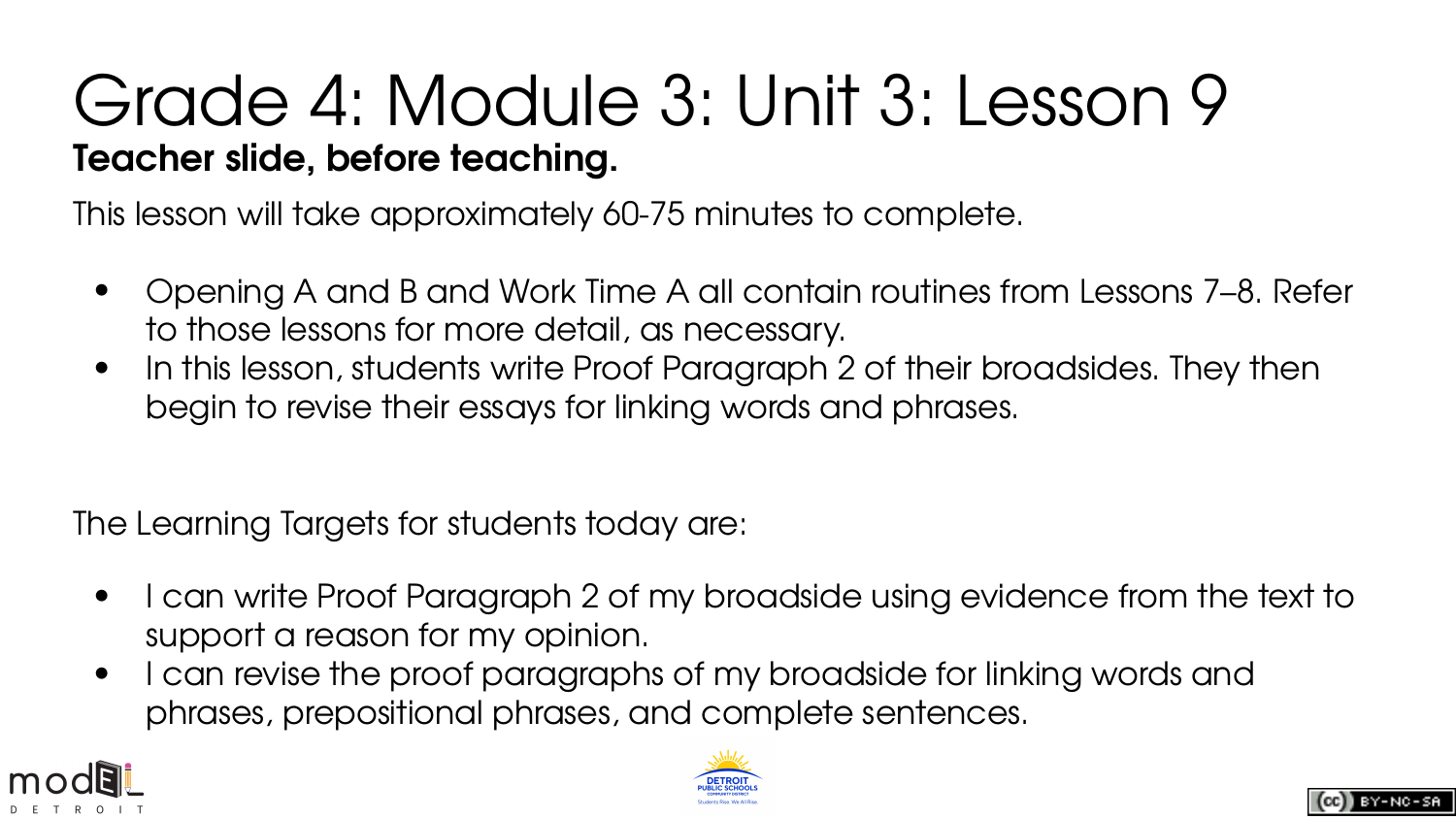

# Grade 4: Module 3: Unit 3: Lesson 9
Teacher slide, before teaching.
This lesson will take approximately 60-75 minutes to complete.

Opening A and B and Work Time A all contain routines from Lessons 7–8. Refer to those lessons for more detail, as necessary.
In this lesson, students write Proof Paragraph 2 of their broadsides. They then begin to revise their essays for linking words and phrases.

The Learning Targets for students today are:
I can write Proof Paragraph 2 of my broadside using evidence from the text to support a reason for my opinion.
I can revise the proof paragraphs of my broadside for linking words and phrases, prepositional phrases, and complete sentences.